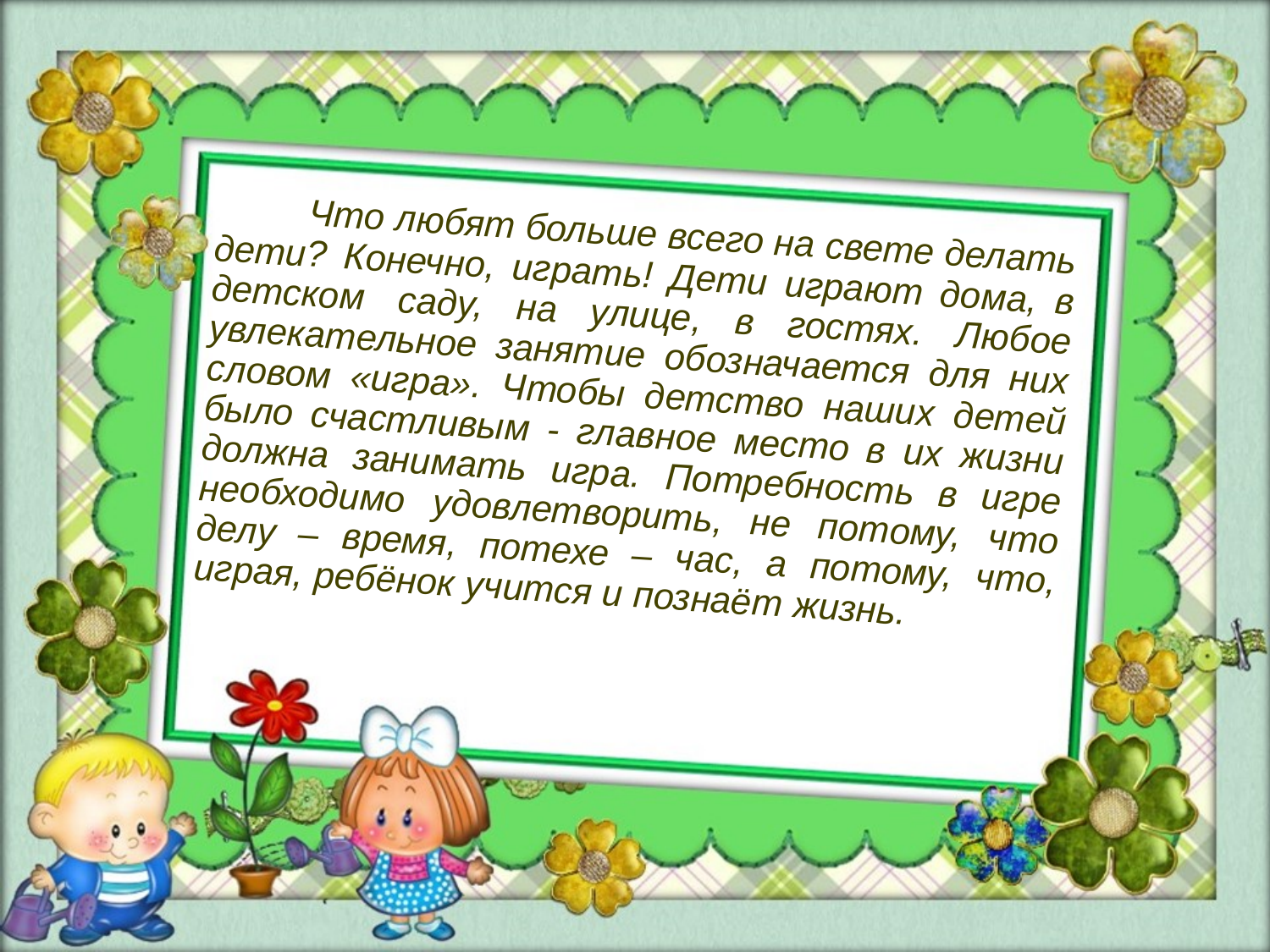

Что любят больше всего на свете делать дети? Конечно, играть! Дети играют дома, в детском саду, на улице, в гостях. Любое увлекательное занятие обозначается для них словом «игра». Чтобы детство наших детей было счастливым - главное место в их жизни должна занимать игра. Потребность в игре необходимо удовлетворить, не потому, что делу – время, потехе – час, а потому, что, играя, ребёнок учится и познаёт жизнь.